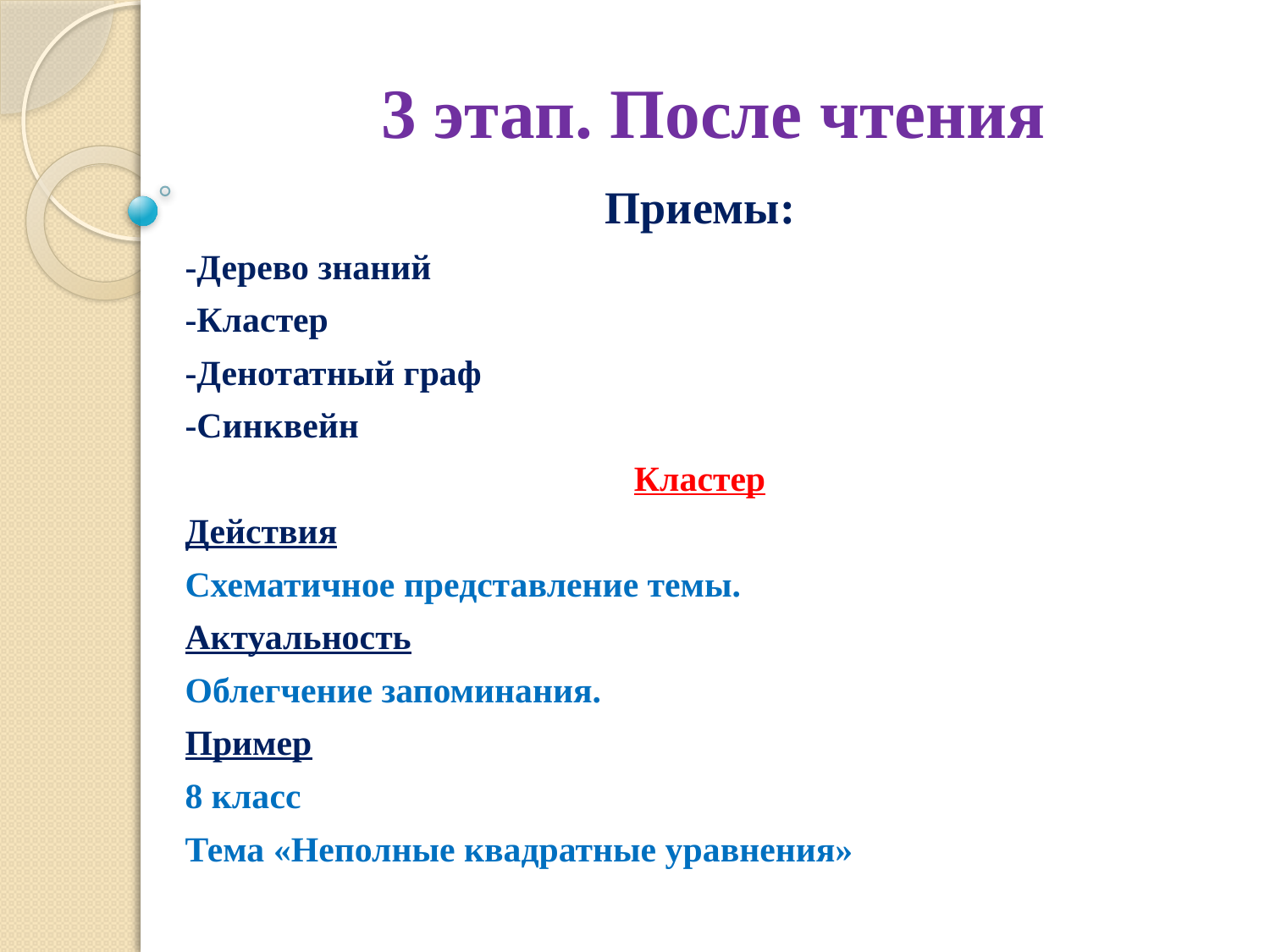

# 3 этап. После чтения
Приемы:
-Дерево знаний
-Кластер
-Денотатный граф
-Синквейн
Кластер
Действия
Схематичное представление темы.
Актуальность
Облегчение запоминания.
Пример
8 класс
Тема «Неполные квадратные уравнения»